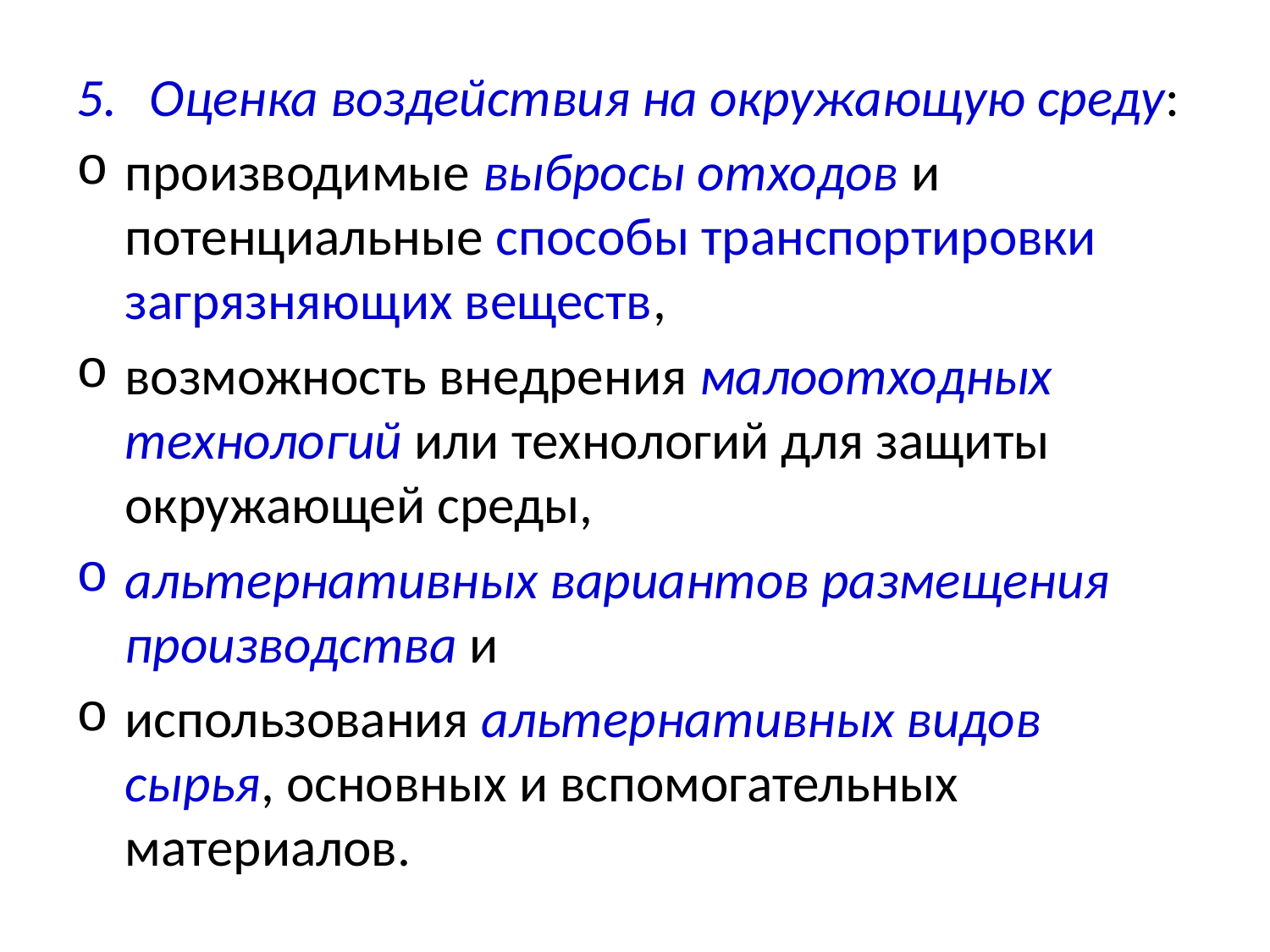

Оценка воздействия на окружающую среду:
производимые выбросы отходов и потенциальные способы транспортировки загрязняющих веществ,
возможность внедрения малоотходных технологий или технологий для защиты окружающей среды,
альтернативных вариантов размещения производства и
использования альтернативных видов сырья, основных и вспомогательных материалов.